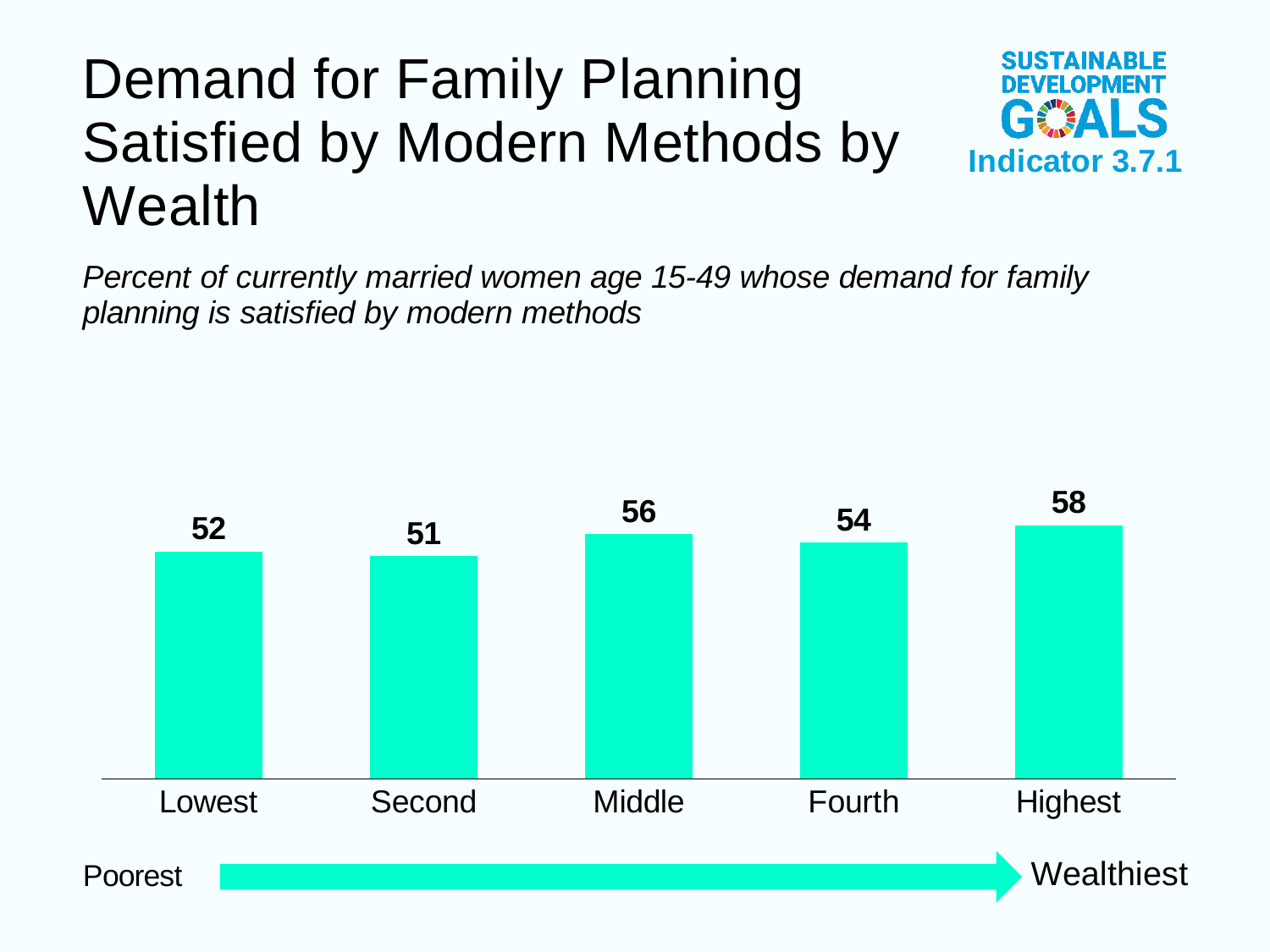

### Chart

| Category | Column1 |
|---|---|
| Lowest | 52.0 |
| Second | 51.0 |
| Middle | 56.0 |
| Fourth | 54.0 |
| Highest | 58.0 |